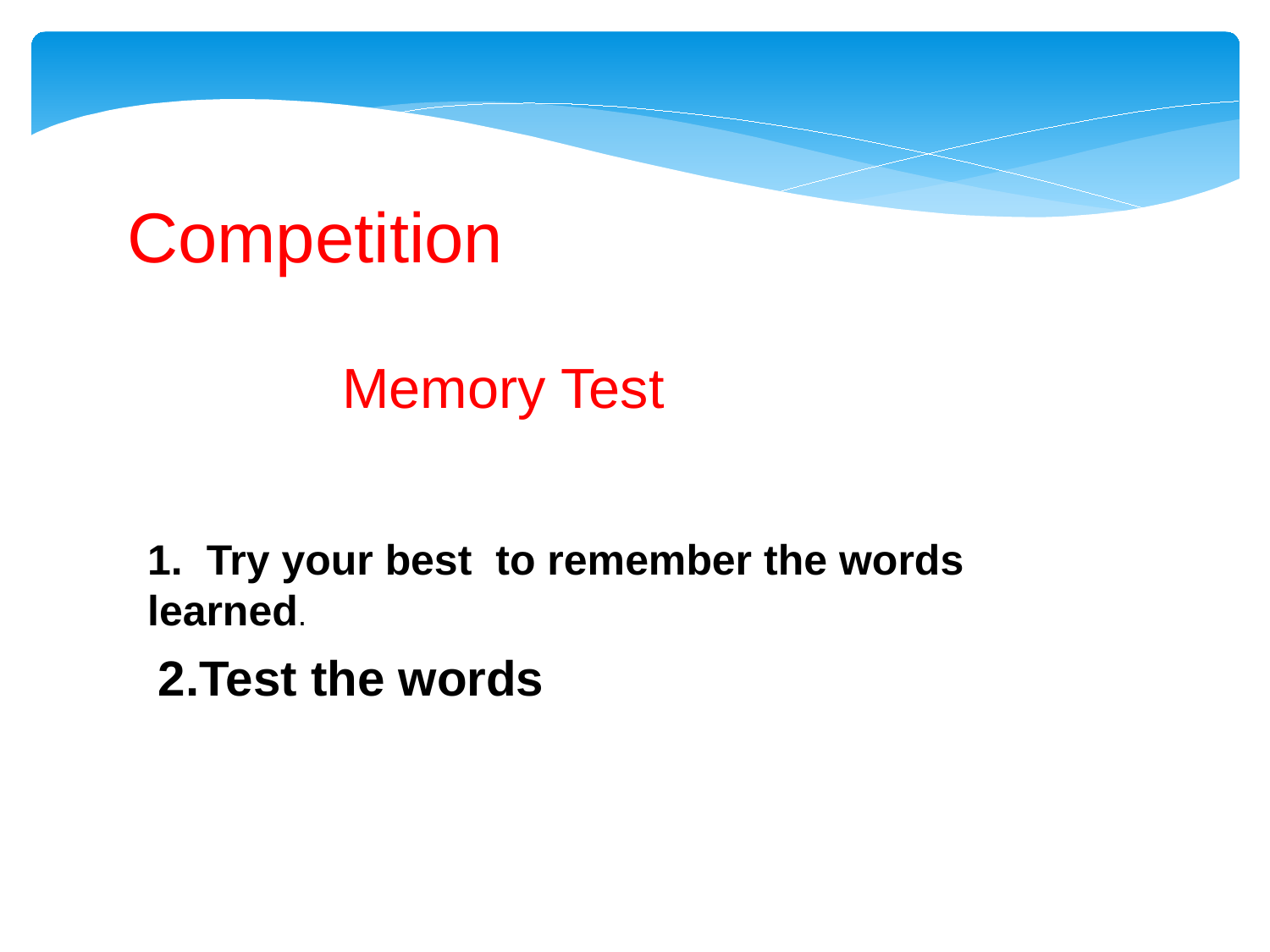

Competition
Memory Test

1.  Try your best  to remember the words learned.

2.Test the words